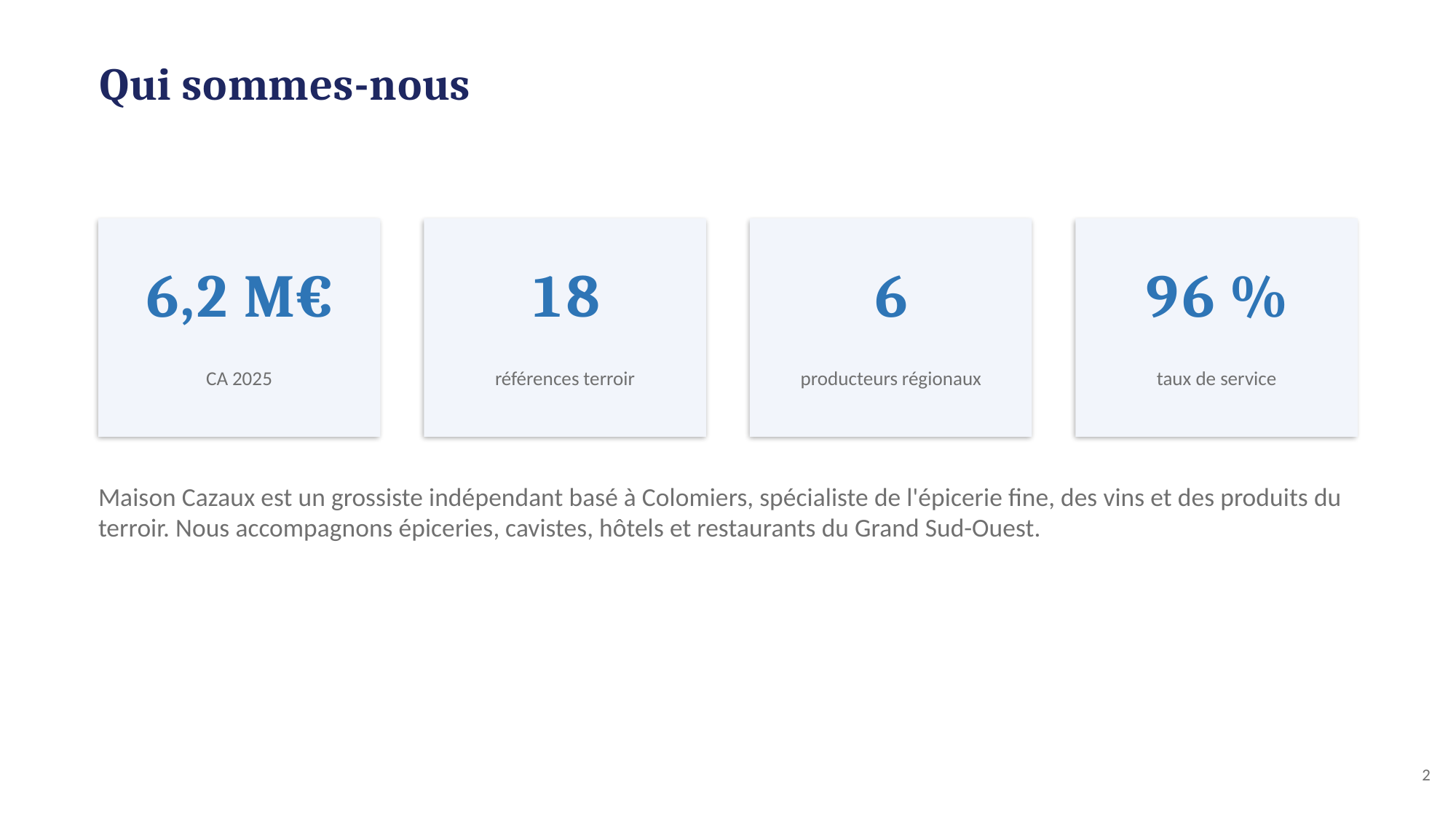

Qui sommes-nous

6,2 M€
18
6
96 %
CA 2025
références terroir
producteurs régionaux
taux de service
Maison Cazaux est un grossiste indépendant basé à Colomiers, spécialiste de l'épicerie fine, des vins et des produits du terroir. Nous accompagnons épiceries, cavistes, hôtels et restaurants du Grand Sud-Ouest.
2